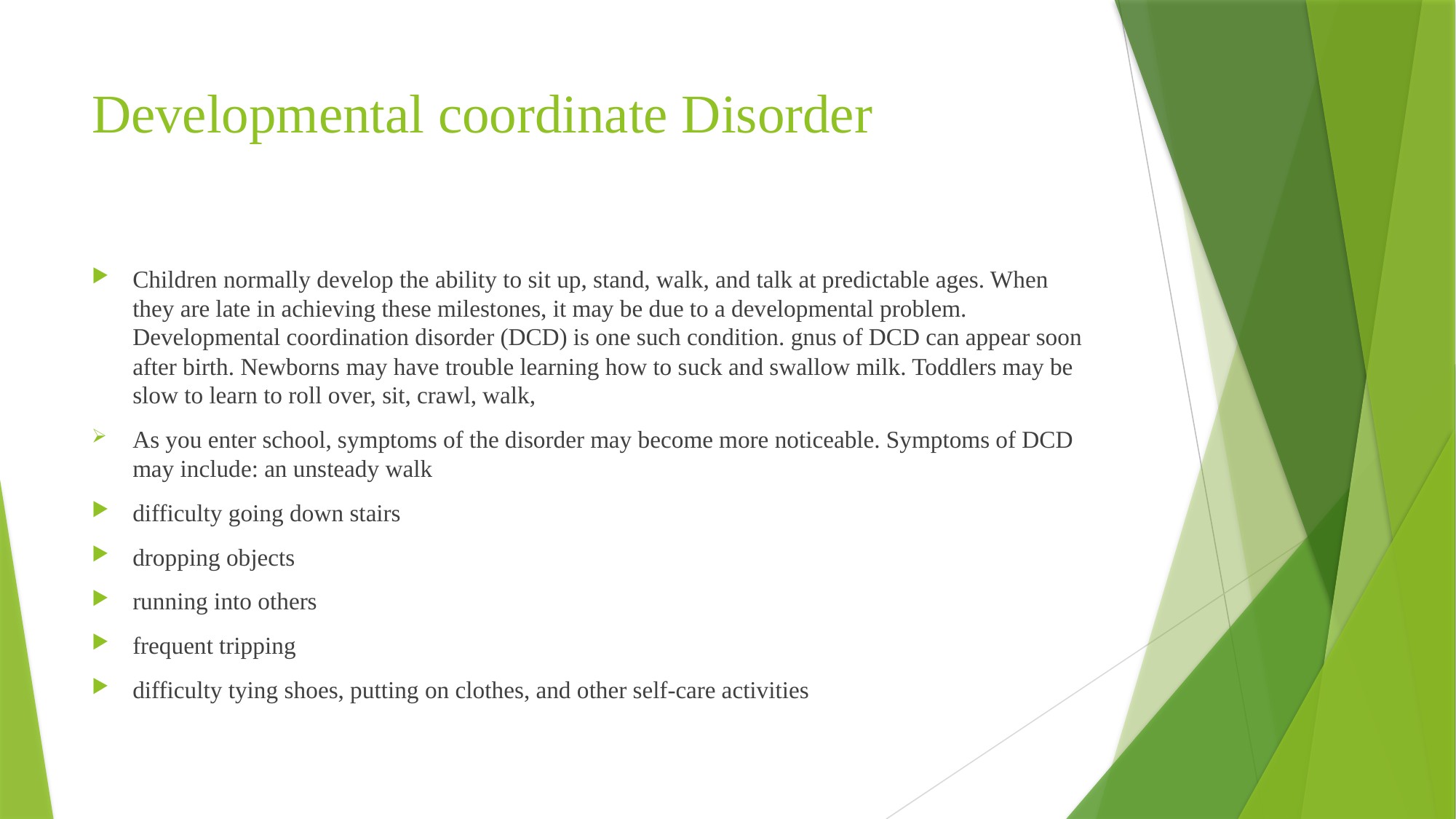

# Developmental coordinate Disorder
Children normally develop the ability to sit up, stand, walk, and talk at predictable ages. When they are late in achieving these milestones, it may be due to a developmental problem. Developmental coordination disorder (DCD) is one such condition. gnus of DCD can appear soon after birth. Newborns may have trouble learning how to suck and swallow milk. Toddlers may be slow to learn to roll over, sit, crawl, walk,
As you enter school, symptoms of the disorder may become more noticeable. Symptoms of DCD may include: an unsteady walk
difficulty going down stairs
dropping objects
running into others
frequent tripping
difficulty tying shoes, putting on clothes, and other self-care activities